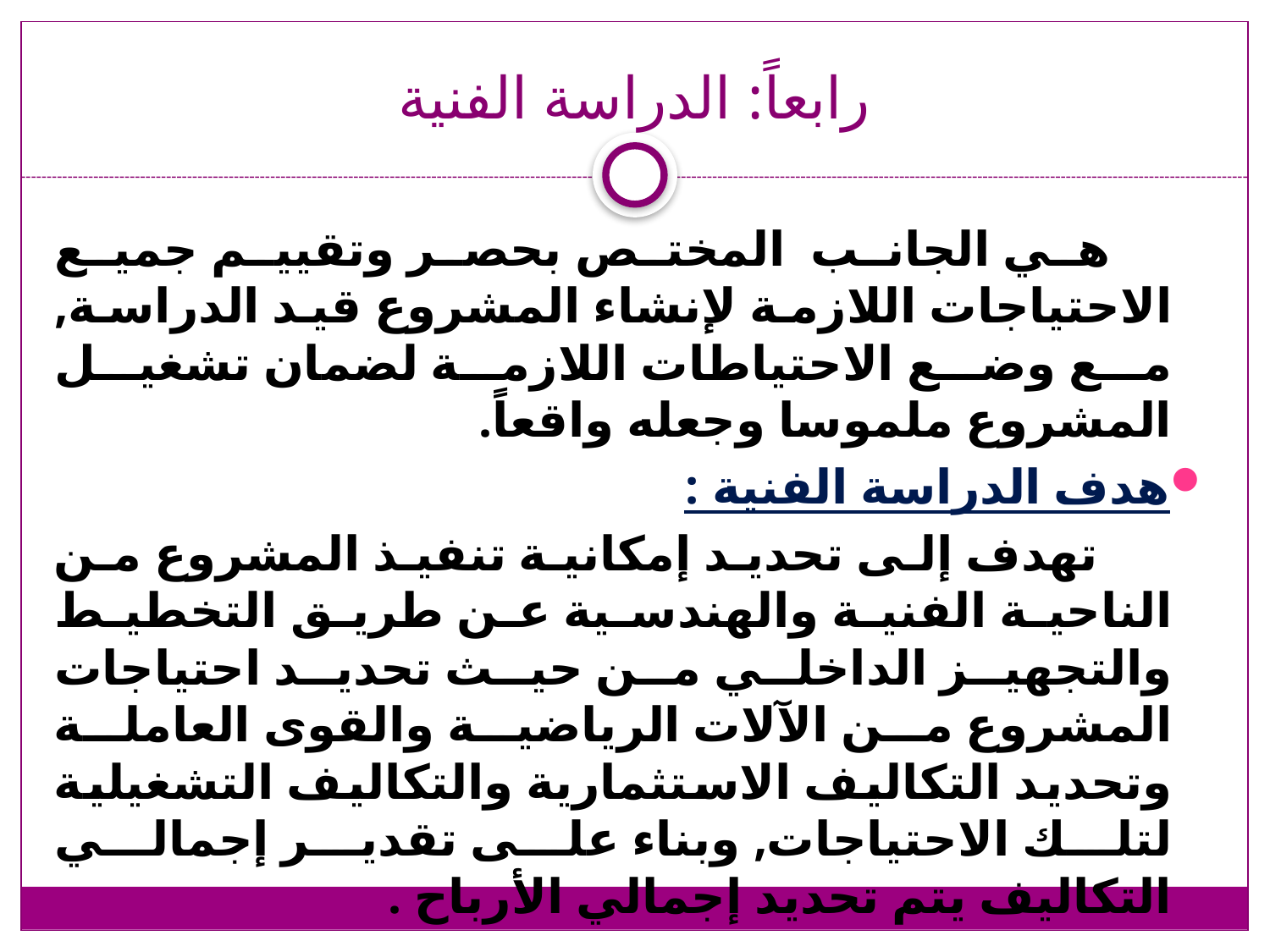

# رابعاً: الدراسة الفنية
        هي الجانب  المختص بحصر وتقييم جميع الاحتياجات اللازمة لإنشاء المشروع قيد الدراسة, مع وضع الاحتياطات اللازمة لضمان تشغيل المشروع ملموسا وجعله واقعاً.
هدف الدراسة الفنية :
         تهدف إلى تحديد إمكانية تنفيذ المشروع من الناحية الفنية والهندسية عن طريق التخطيط والتجهيز الداخلي من حيث تحديد احتياجات المشروع من الآلات الرياضية والقوى العاملة وتحديد التكاليف الاستثمارية والتكاليف التشغيلية لتلك الاحتياجات, وبناء على تقدير إجمالي التكاليف يتم تحديد إجمالي الأرباح .